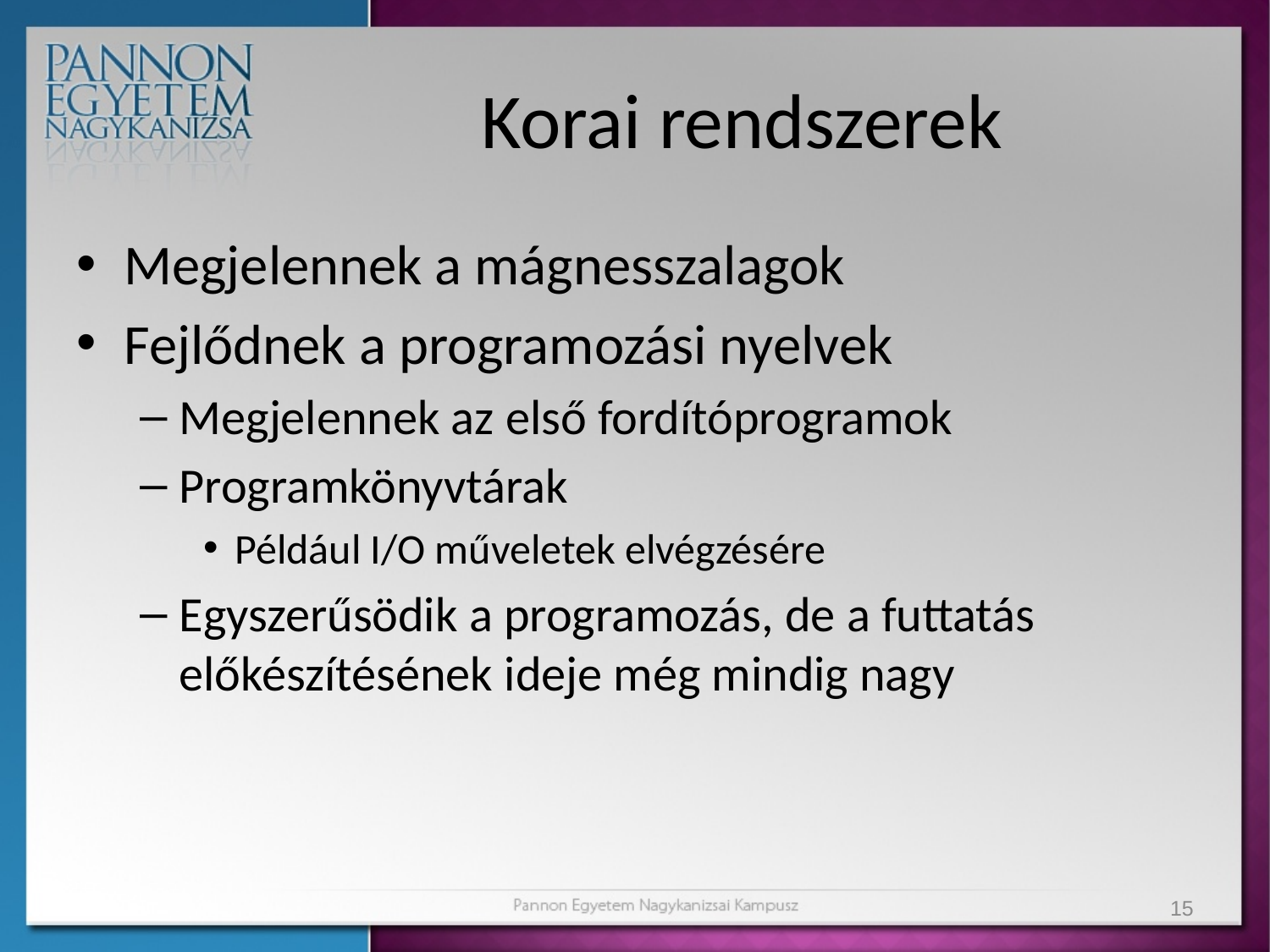

# Korai rendszerek
Megjelennek a mágnesszalagok
Fejlődnek a programozási nyelvek
Megjelennek az első fordítóprogramok
Programkönyvtárak
Például I/O műveletek elvégzésére
Egyszerűsödik a programozás, de a futtatás előkészítésének ideje még mindig nagy
15